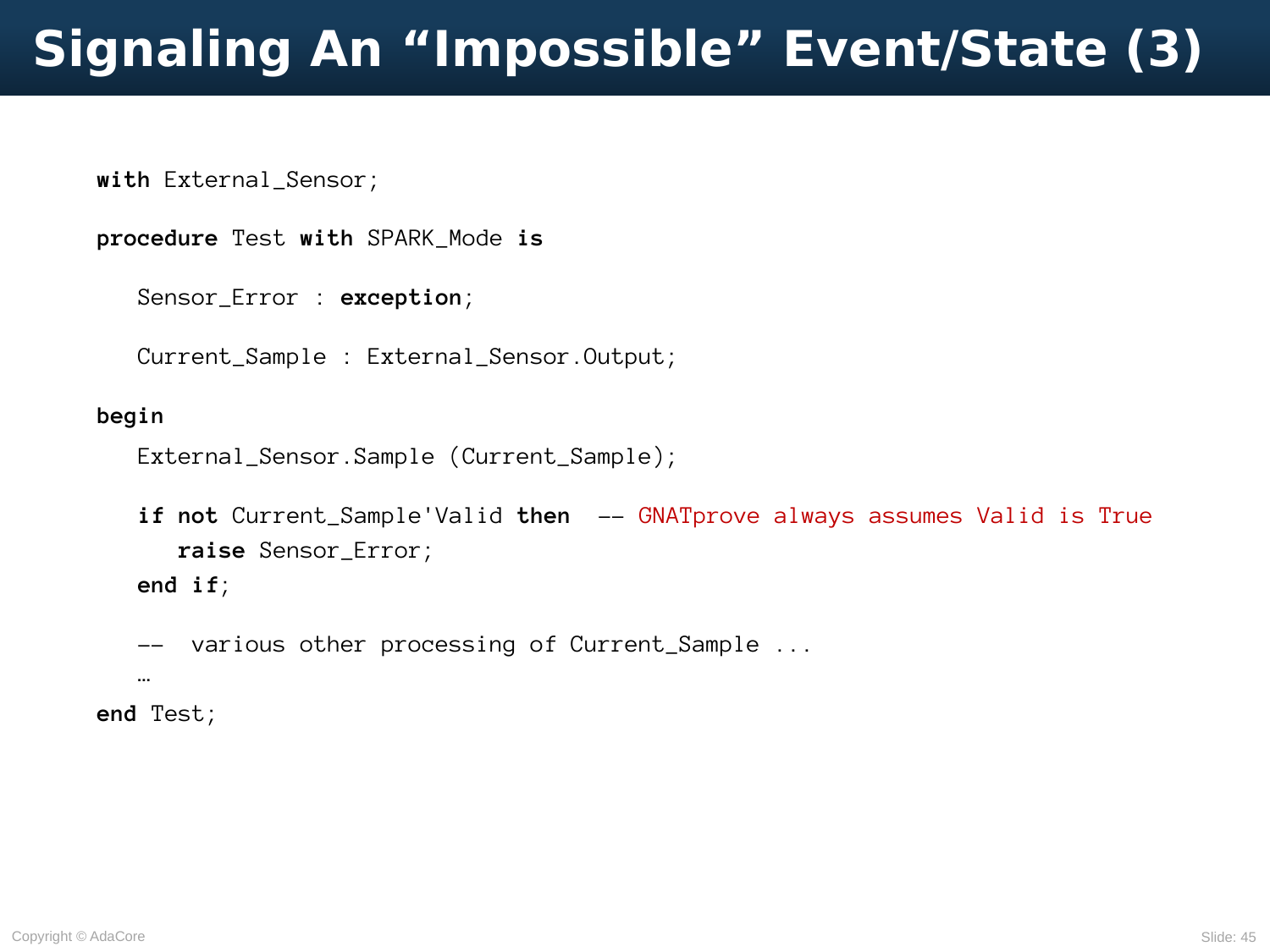

# Signaling An “Impossible” Event/State (3)
with External_Sensor;

procedure Test with SPARK_Mode is

   Sensor_Error : exception;

   Current_Sample : External_Sensor.Output;

begin
   External_Sensor.Sample (Current_Sample);

   if not Current_Sample'Valid then  -- GNATprove always assumes Valid is True
      raise Sensor_Error;
   end if;

   --  various other processing of Current_Sample ...
   …
end Test;